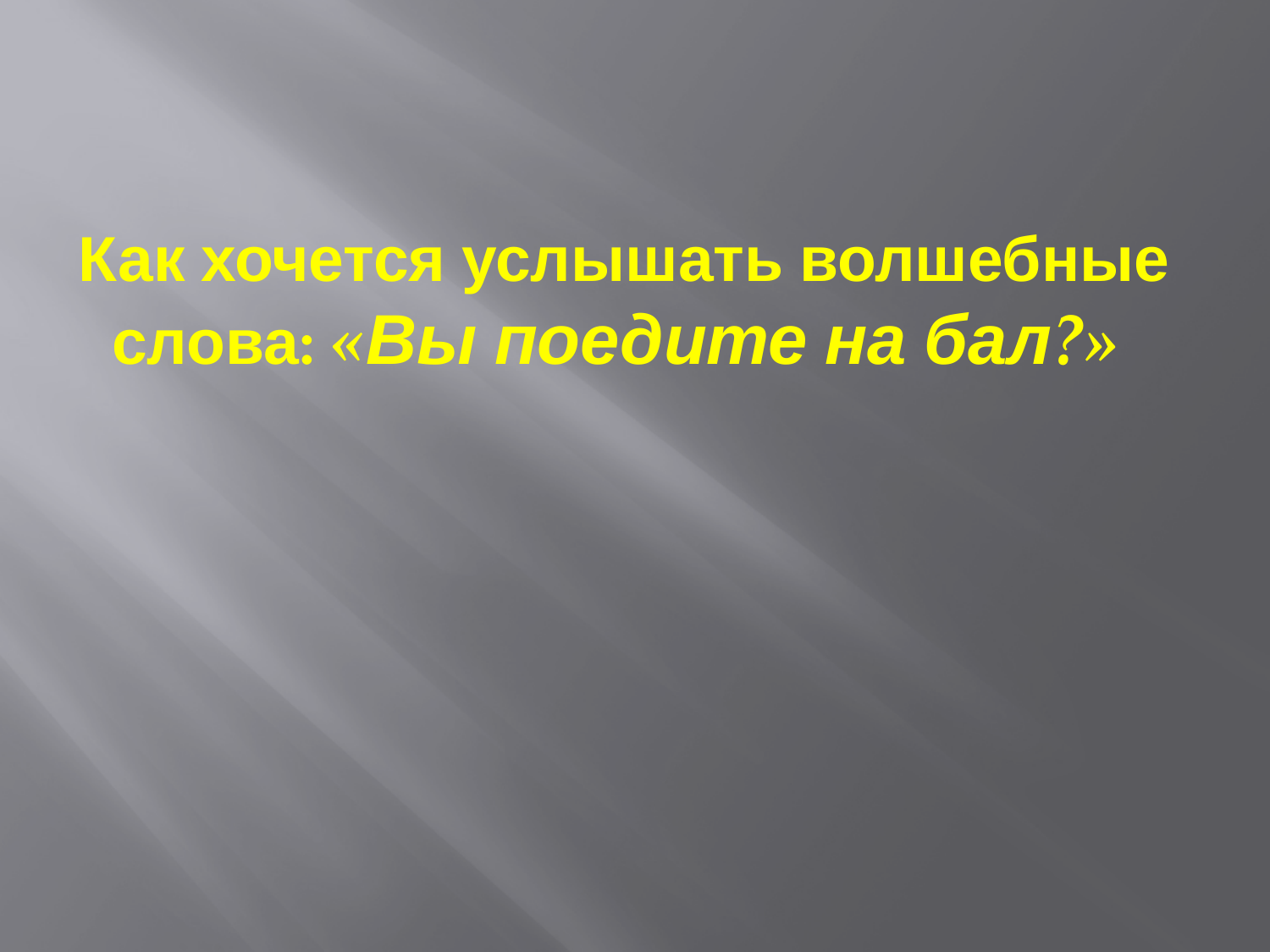

Как хочется услышать волшебные слова: «Вы поедите на бал?»